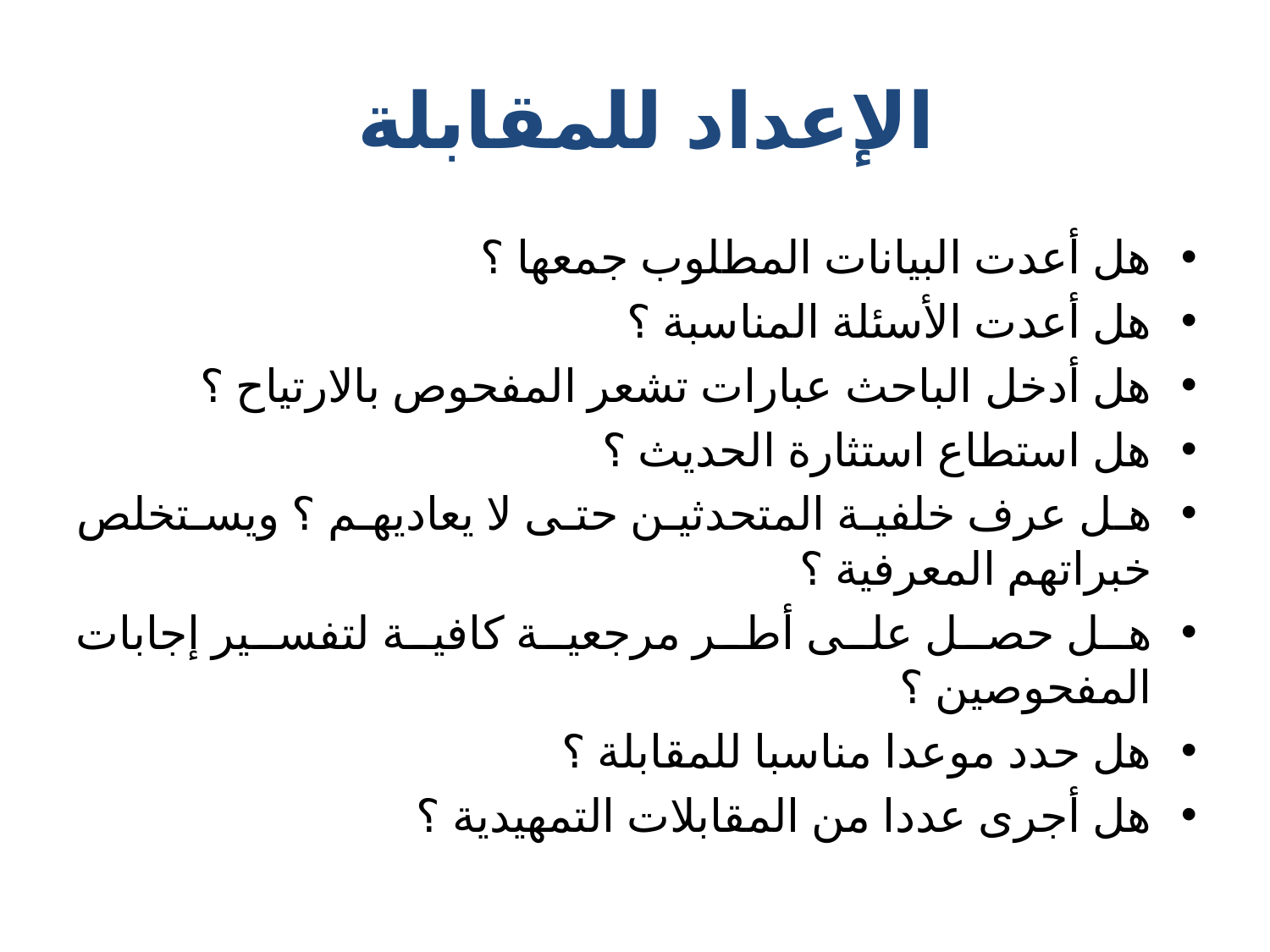

# الإعداد للمقابلة
هل أعدت البيانات المطلوب جمعها ؟
هل أعدت الأسئلة المناسبة ؟
هل أدخل الباحث عبارات تشعر المفحوص بالارتياح ؟
هل استطاع استثارة الحديث ؟
هل عرف خلفية المتحدثين حتى لا يعاديهم ؟ ويستخلص خبراتهم المعرفية ؟
هل حصل على أطر مرجعية كافية لتفسير إجابات المفحوصين ؟
هل حدد موعدا مناسبا للمقابلة ؟
هل أجرى عددا من المقابلات التمهيدية ؟